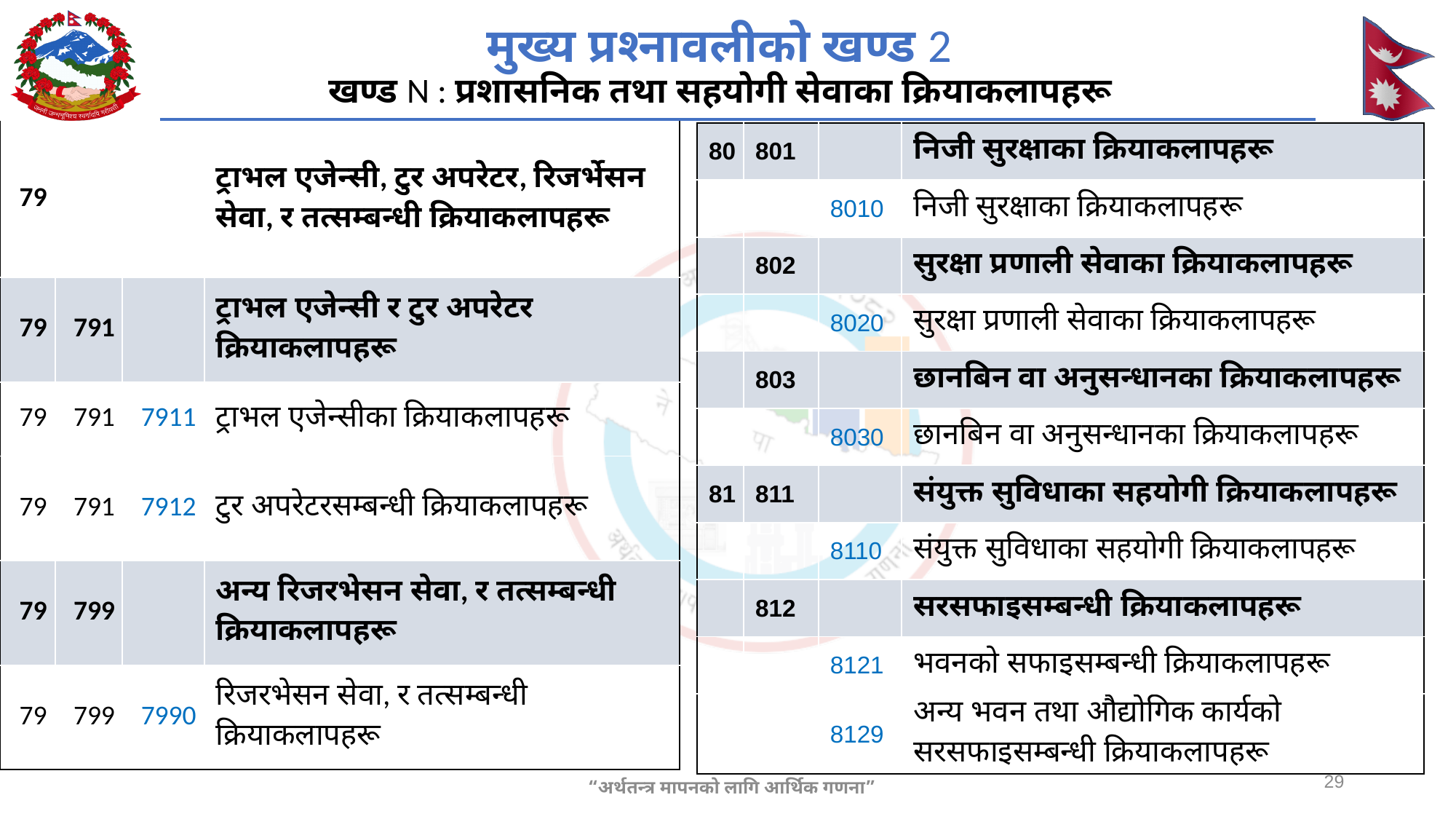

# मुख्य प्रश्नावलीको खण्ड 2 खण्ड N : प्रशासनिक तथा सहयोगी सेवाका क्रियाकलापहरू
| 79 |  |  | ट्राभल एजेन्सी, टुर अपरेटर, रिजर्भेसन सेवा, र तत्सम्बन्धी क्रियाकलापहरू |
| --- | --- | --- | --- |
| 79 | 791 |  | ट्राभल एजेन्सी र टुर अपरेटर क्रियाकलापहरू |
| 79 | 791 | 7911 | ट्राभल एजेन्सीका क्रियाकलापहरू |
| 79 | 791 | 7912 | टुर अपरेटरसम्बन्धी क्रियाकलापहरू |
| 79 | 799 |  | अन्य रिजरभेसन सेवा, र तत्सम्बन्धी क्रियाकलापहरू |
| 79 | 799 | 7990 | रिजरभेसन सेवा, र तत्सम्बन्धी क्रियाकलापहरू |
| 80 | 801 |  | निजी सुरक्षाका क्रियाकलापहरू |
| --- | --- | --- | --- |
|  |  | 8010 | निजी सुरक्षाका क्रियाकलापहरू |
|  | 802 |  | सुरक्षा प्रणाली सेवाका क्रियाकलापहरू |
|  |  | 8020 | सुरक्षा प्रणाली सेवाका क्रियाकलापहरू |
|  | 803 |  | छानबिन वा अनुसन्धानका क्रियाकलापहरू |
|  |  | 8030 | छानबिन वा अनुसन्धानका क्रियाकलापहरू |
| 81 | 811 |  | संयुक्त सुविधाका सहयोगी क्रियाकलापहरू |
|  |  | 8110 | संयुक्त सुविधाका सहयोगी क्रियाकलापहरू |
|  | 812 |  | सरसफाइसम्बन्धी क्रियाकलापहरू |
|  |  | 8121 | भवनको सफाइसम्बन्धी क्रियाकलापहरू |
|  |  | 8129 | अन्य भवन तथा औद्योगिक कार्यको सरसफाइसम्बन्धी क्रियाकलापहरू |
29
“अर्थतन्त्र मापनको लागि आर्थिक गणना”